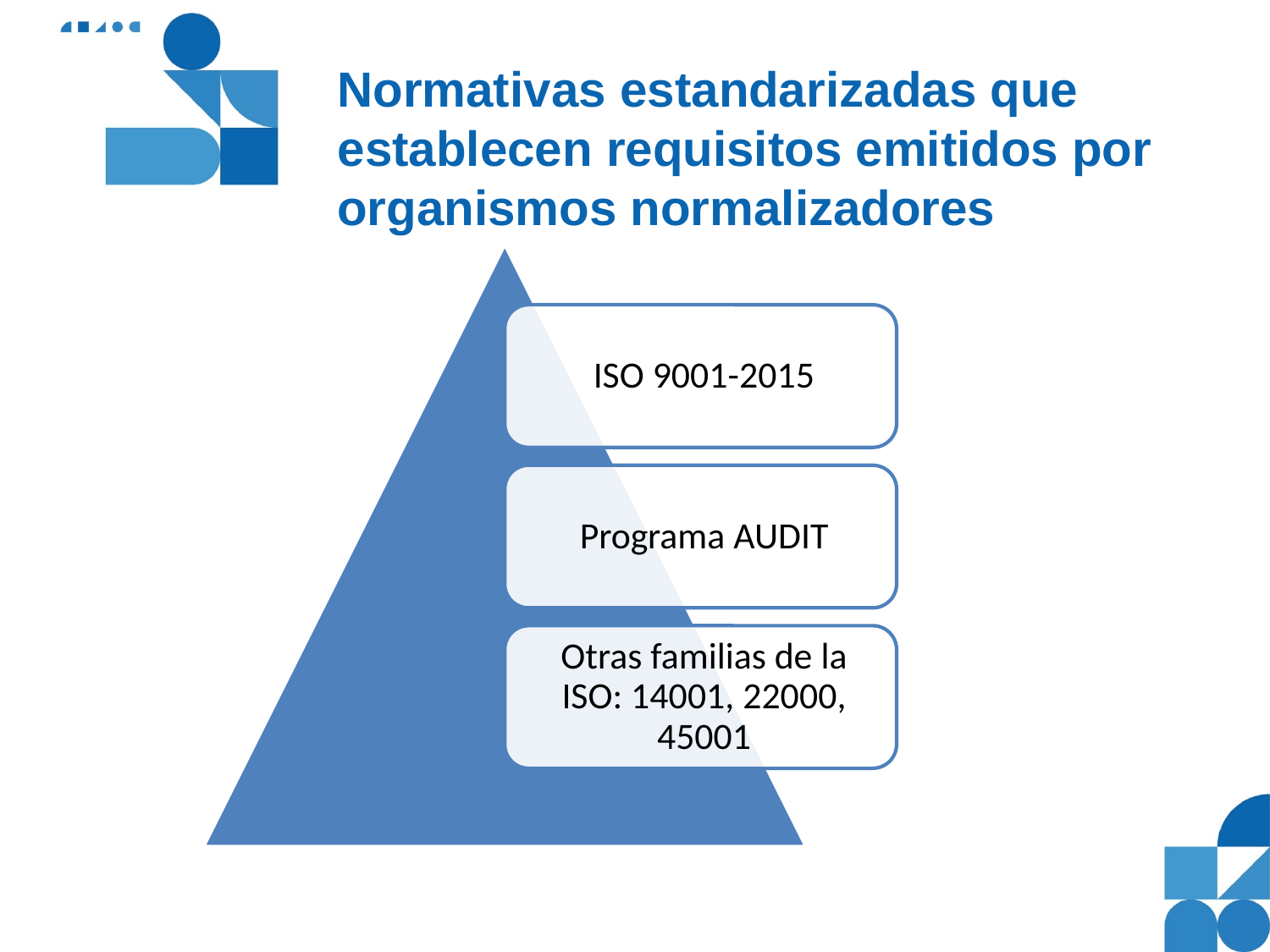

# Normativas estandarizadas que establecen requisitos emitidos por organismos normalizadores
ISO 9001-2015
Programa AUDIT
Otras familias de la ISO: 14001, 22000, 45001